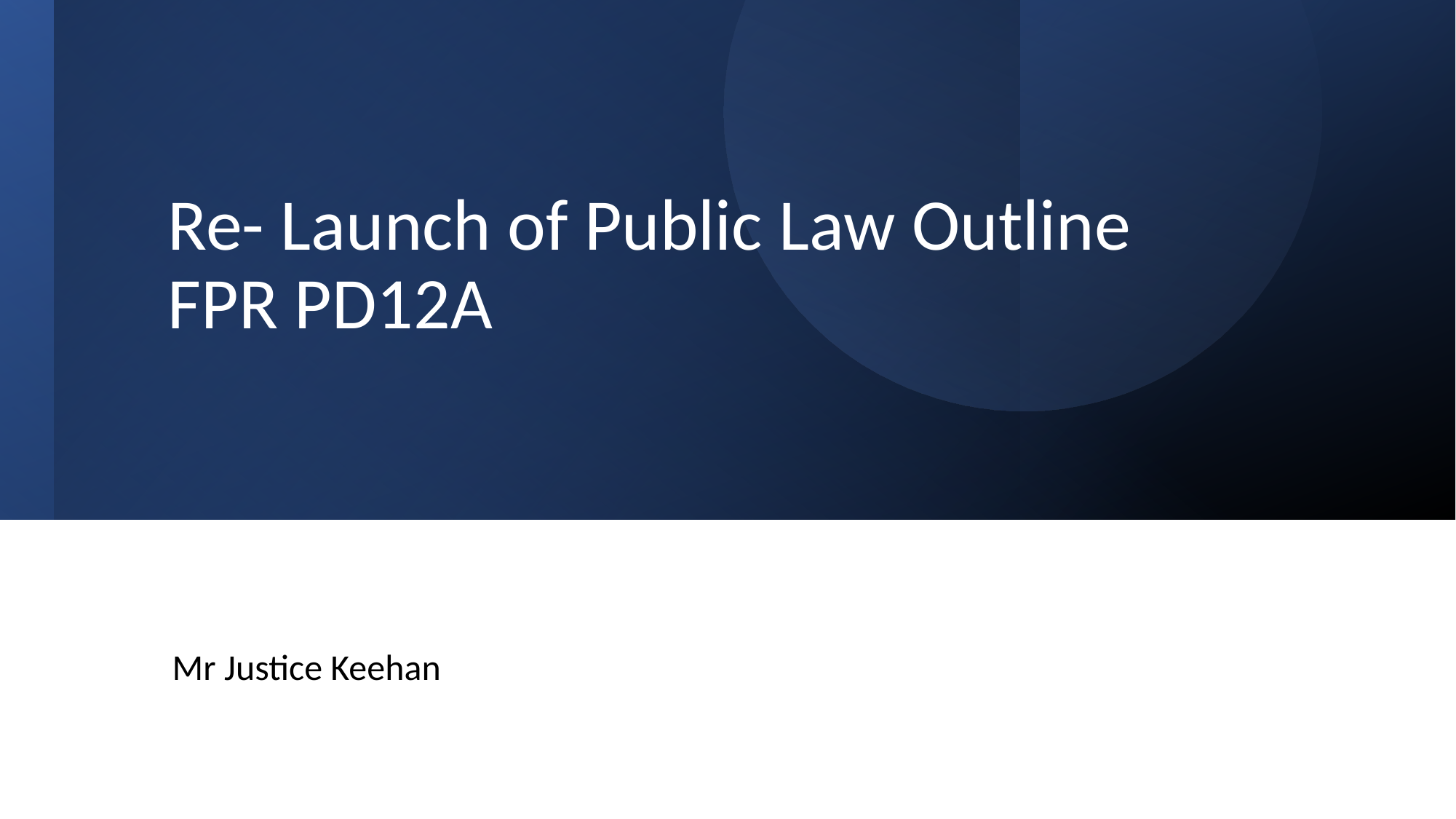

# Re- Launch of Public Law Outline FPR PD12A
Mr Justice Keehan